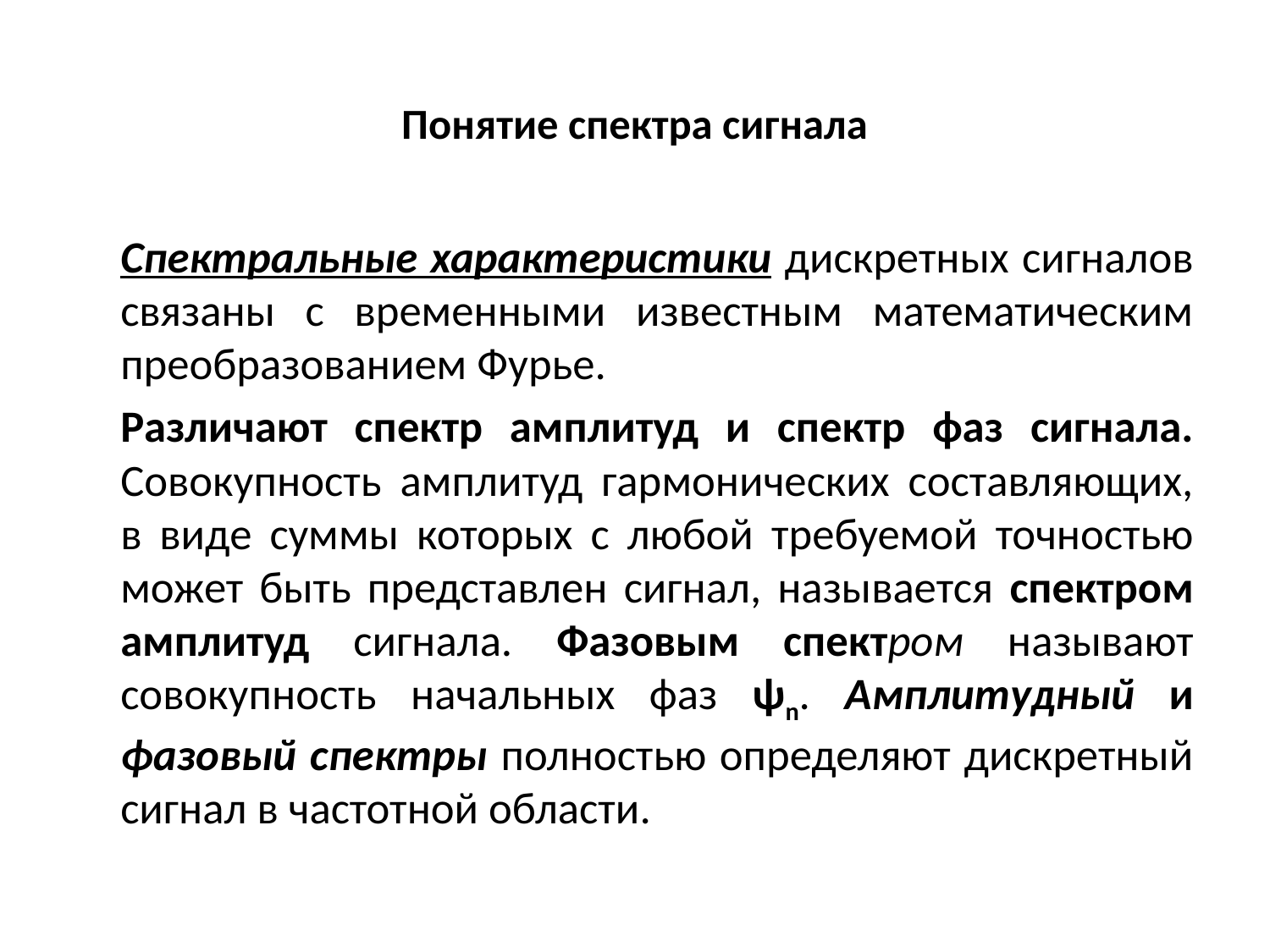

# Понятие спектра сигнала
	Спектральные характеристики дискретных сигналов связаны с временными известным математическим преобразованием Фурье.
	Различают спектр амплитуд и спектр фаз сигнала. Совокупность амплитуд гармонических составляющих, в виде суммы которых с любой требуемой точностью может быть представлен сигнал, называется спектром амплитуд сигнала. Фазовым спектром называют совокупность начальных фаз ψn. Амплитудный и фазовый спектры полностью определяют дискретный сигнал в частотной области.